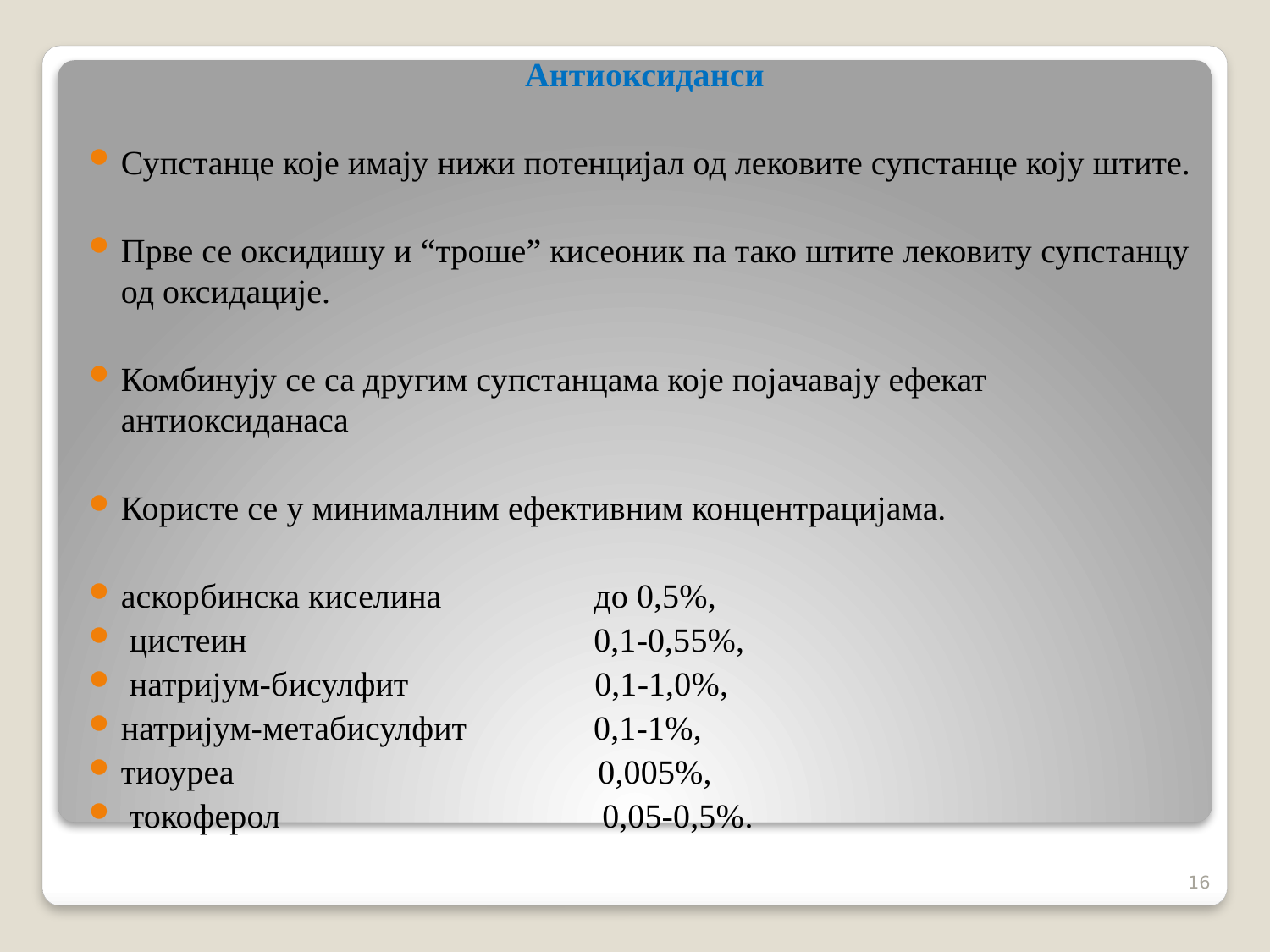

Антиоксиданси

Супстанце које имају нижи потенцијал од лековите супстанце коју штите.

Прве се оксидишу и “троше” кисеоник па тако штите лековиту супстанцу од оксидације.

Комбинују се са другим супстанцама које појачавају ефекат антиоксиданаса

Користе се у минималним ефективним концентрацијама.

аскорбинска киселина                  до 0,5%,
 цистеин                                         0,1-0,55%,
 натријум-бисулфит                      0,1-1,0%,
натријум-метабисулфит               0,1-1%,
тиоуреа                                           0,005%,
 токоферол                                      0,05-0,5%.

16